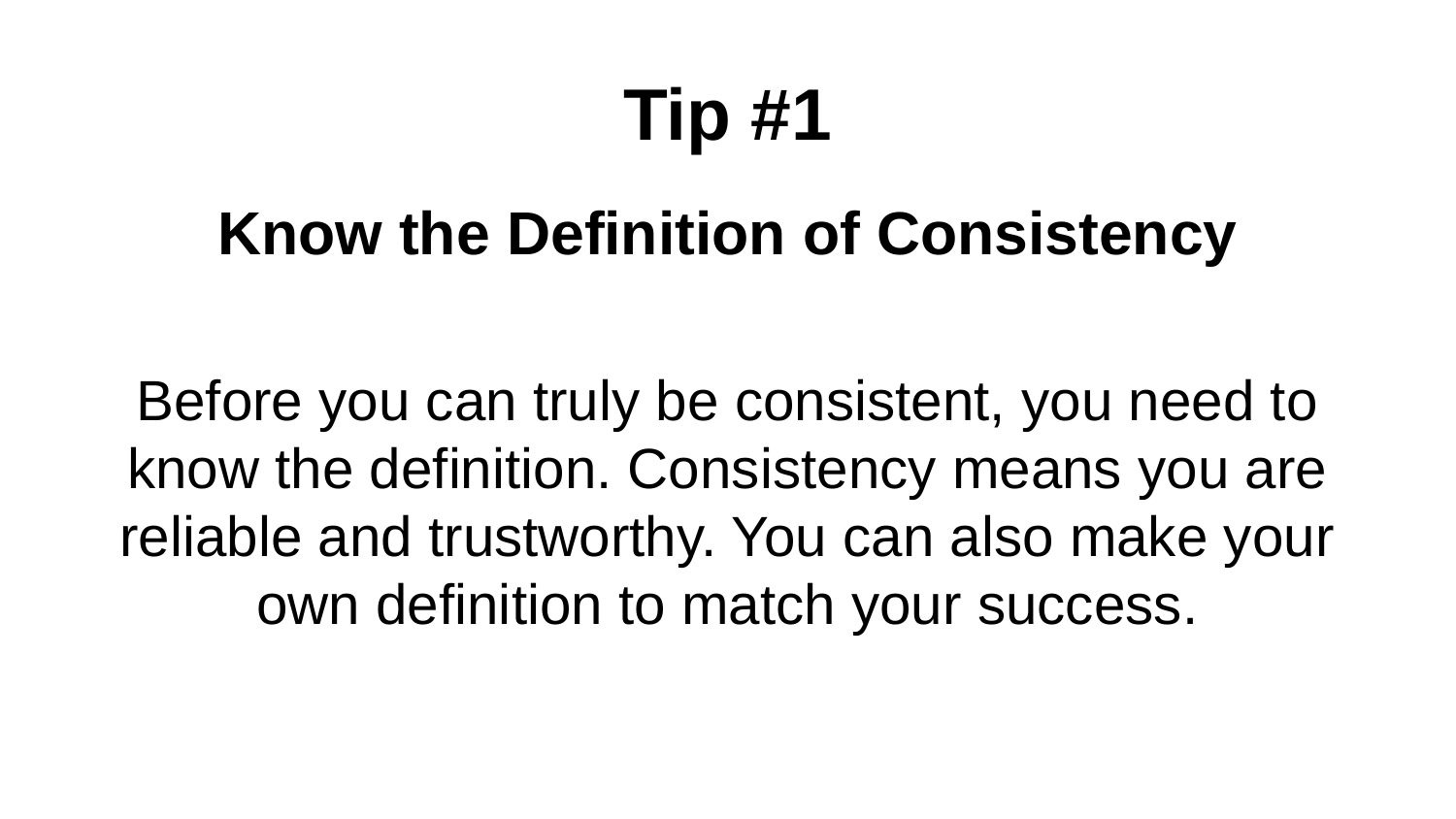

# Tip #1
Know the Definition of Consistency

Before you can truly be consistent, you need to know the definition. Consistency means you are reliable and trustworthy. You can also make your own definition to match your success.